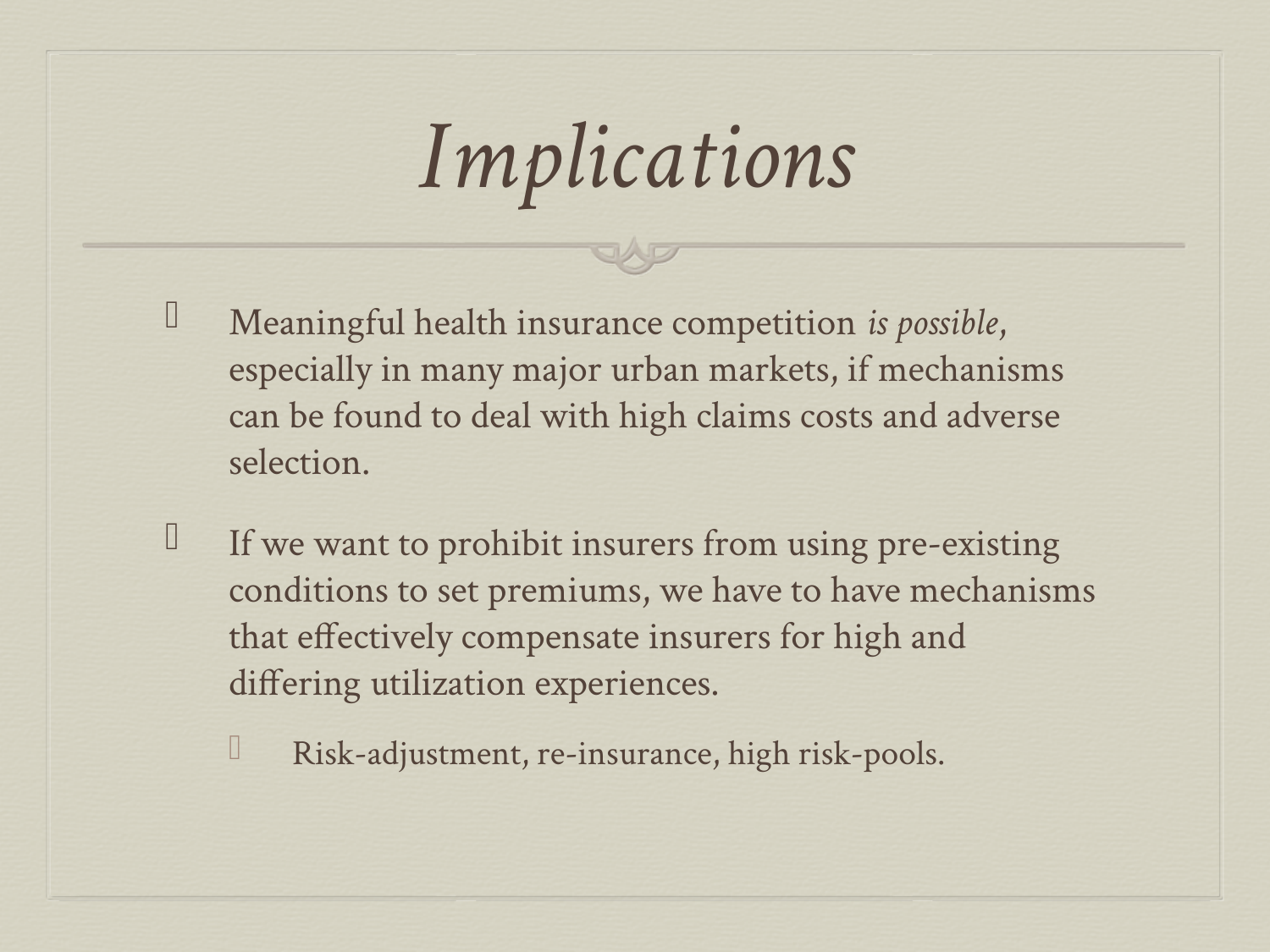

# Implications
Meaningful health insurance competition is possible, especially in many major urban markets, if mechanisms can be found to deal with high claims costs and adverse selection.
If we want to prohibit insurers from using pre-existing conditions to set premiums, we have to have mechanisms that effectively compensate insurers for high and differing utilization experiences.
Risk-adjustment, re-insurance, high risk-pools.